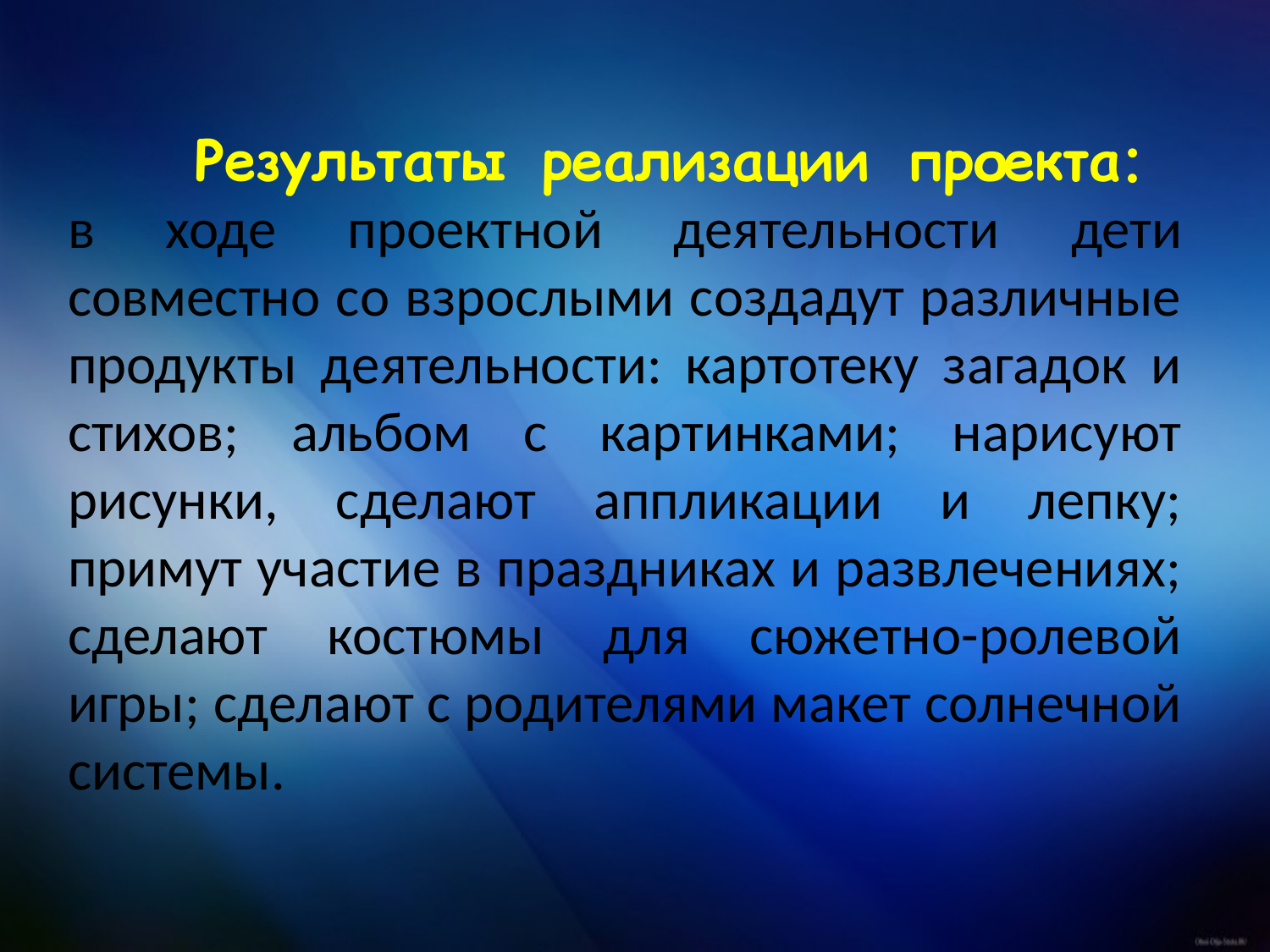

Результаты реализации проекта:  в ходе проектной деятельности дети совместно со взрослыми создадут различные продукты деятельности: картотеку загадок и стихов; альбом с картинками; нарисуют рисунки, сделают аппликации и лепку; примут участие в праздниках и развлечениях; сделают костюмы для сюжетно-ролевой игры; сделают с родителями макет солнечной системы.